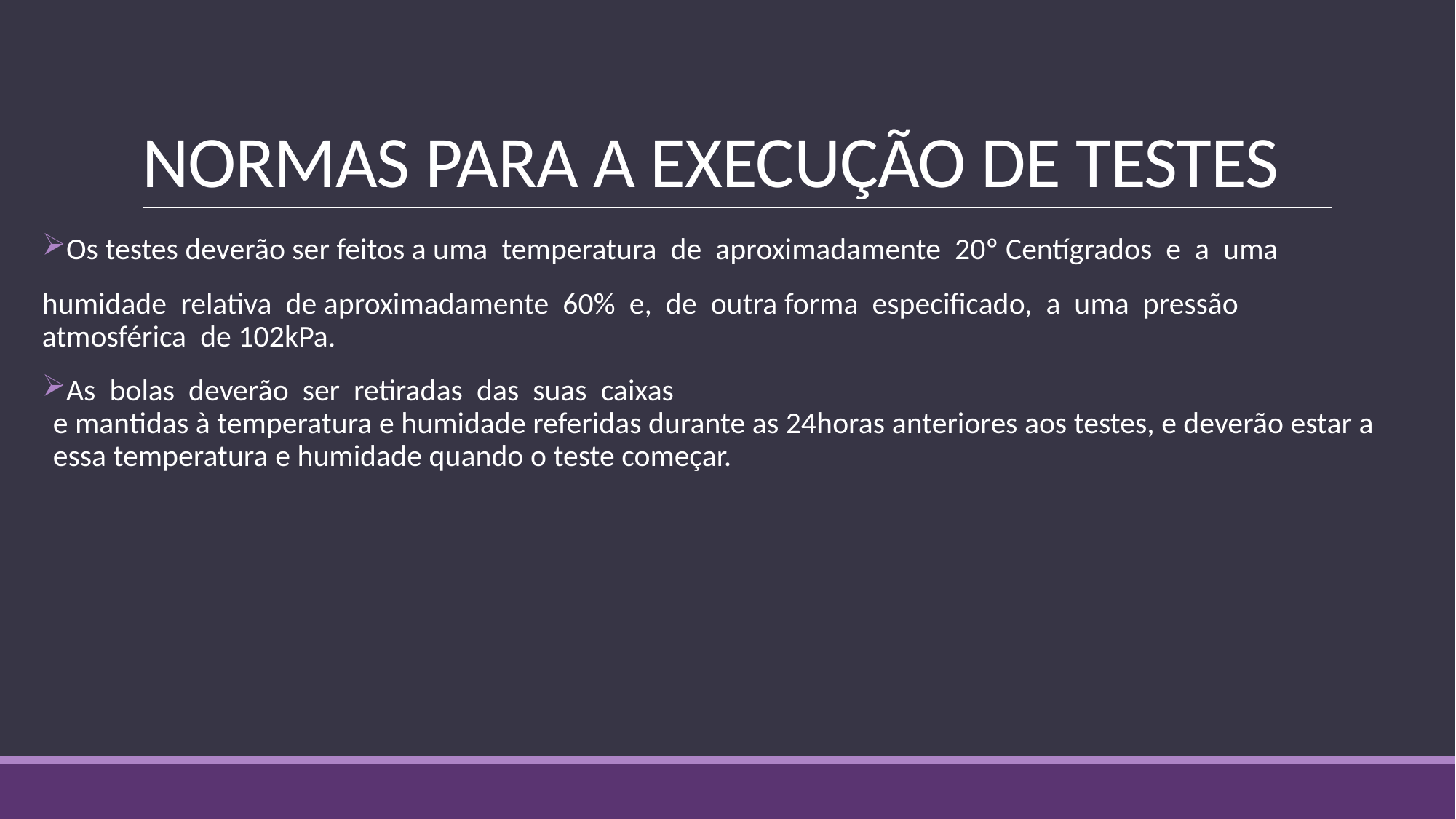

# NORMAS PARA A EXECUÇÃO DE TESTES
Os testes deverão ser feitos a uma  temperatura  de  aproximadamente  20º Centígrados  e  a  uma
humidade  relativa  de aproximadamente  60%  e,  de  outra forma  especificado,  a  uma  pressão  atmosférica  de 102kPa.
As  bolas  deverão  ser  retiradas  das  suas  caixas  e mantidas à temperatura e humidade referidas durante as 24horas anteriores aos testes, e deverão estar a essa temperatura e humidade quando o teste começar.